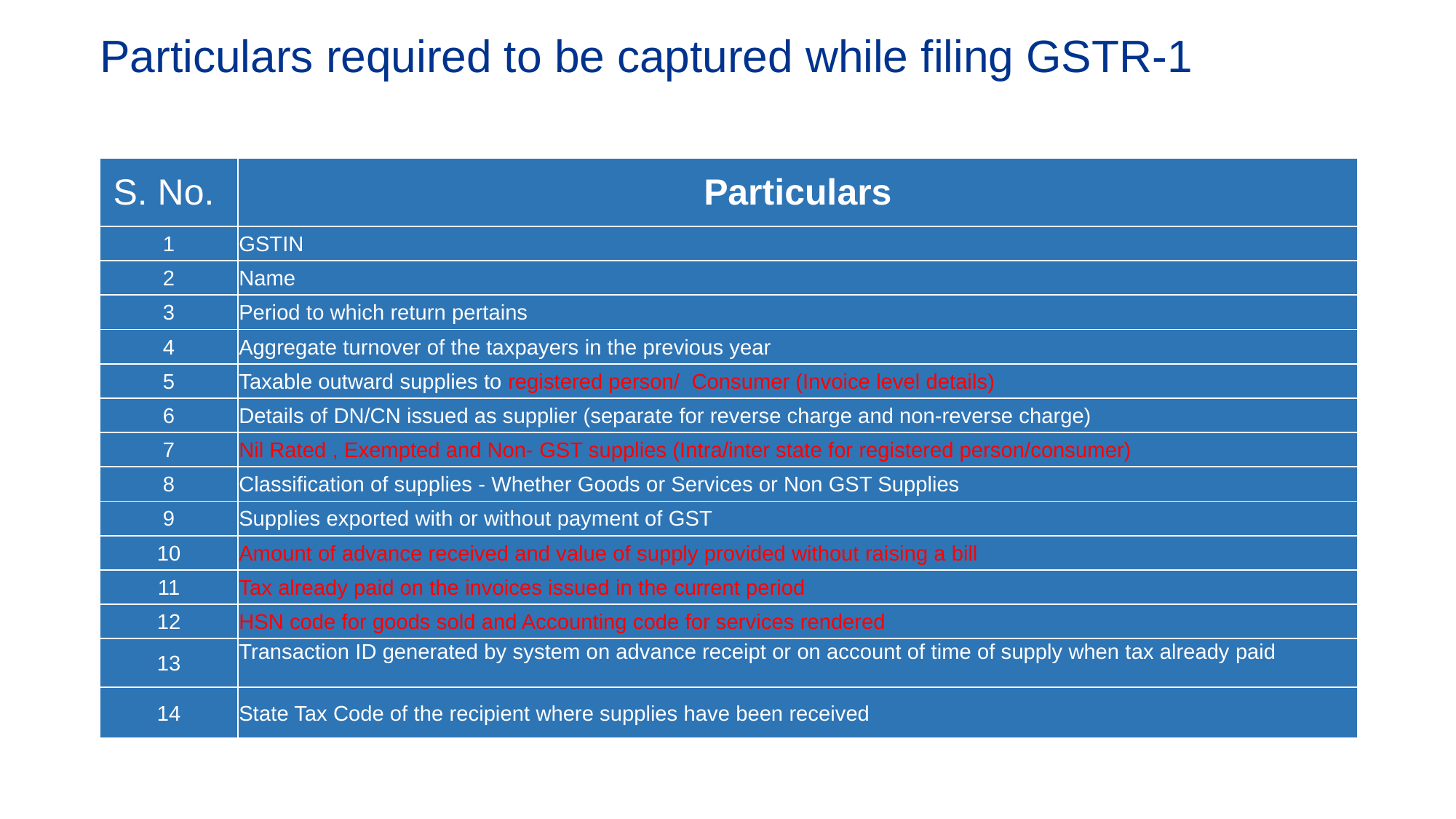

# Particulars required to be captured while filing GSTR-1
| S. No. | Particulars |
| --- | --- |
| 1 | GSTIN |
| 2 | Name |
| 3 | Period to which return pertains |
| 4 | Aggregate turnover of the taxpayers in the previous year |
| 5 | Taxable outward supplies to registered person/ Consumer (Invoice level details) |
| 6 | Details of DN/CN issued as supplier (separate for reverse charge and non-reverse charge) |
| 7 | Nil Rated , Exempted and Non- GST supplies (Intra/inter state for registered person/consumer) |
| 8 | Classification of supplies - Whether Goods or Services or Non GST Supplies |
| 9 | Supplies exported with or without payment of GST |
| 10 | Amount of advance received and value of supply provided without raising a bill |
| 11 | Tax already paid on the invoices issued in the current period |
| 12 | HSN code for goods sold and Accounting code for services rendered |
| 13 | Transaction ID generated by system on advance receipt or on account of time of supply when tax already paid |
| 14 | State Tax Code of the recipient where supplies have been received |